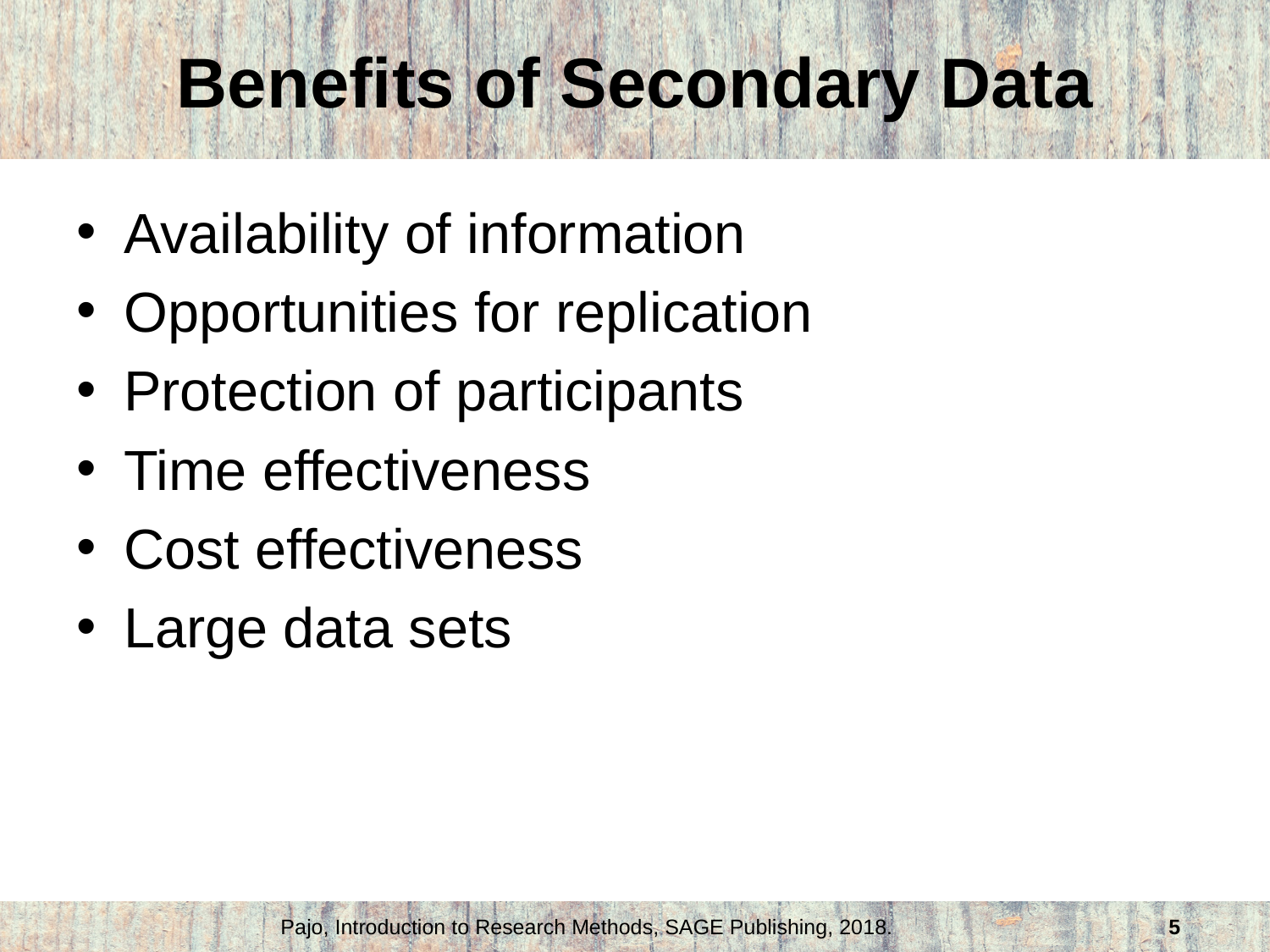

# Benefits of Secondary Data
Availability of information
Opportunities for replication
Protection of participants
Time effectiveness
Cost effectiveness
Large data sets

Pajo, Introduction to Research Methods, SAGE Publishing, 2018.
5